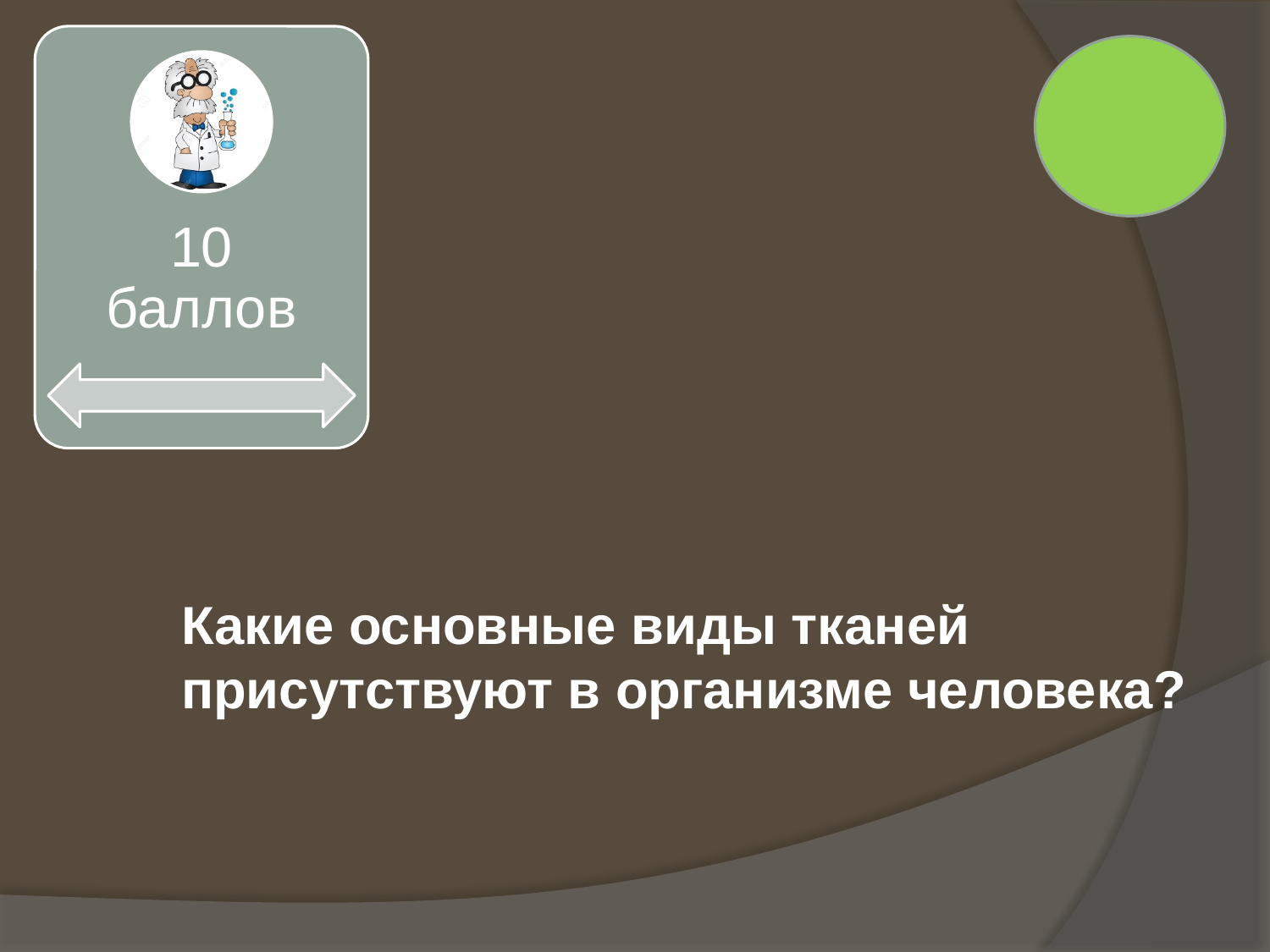

10 баллов

# Какие основные виды тканей присутствуют в организме человека?